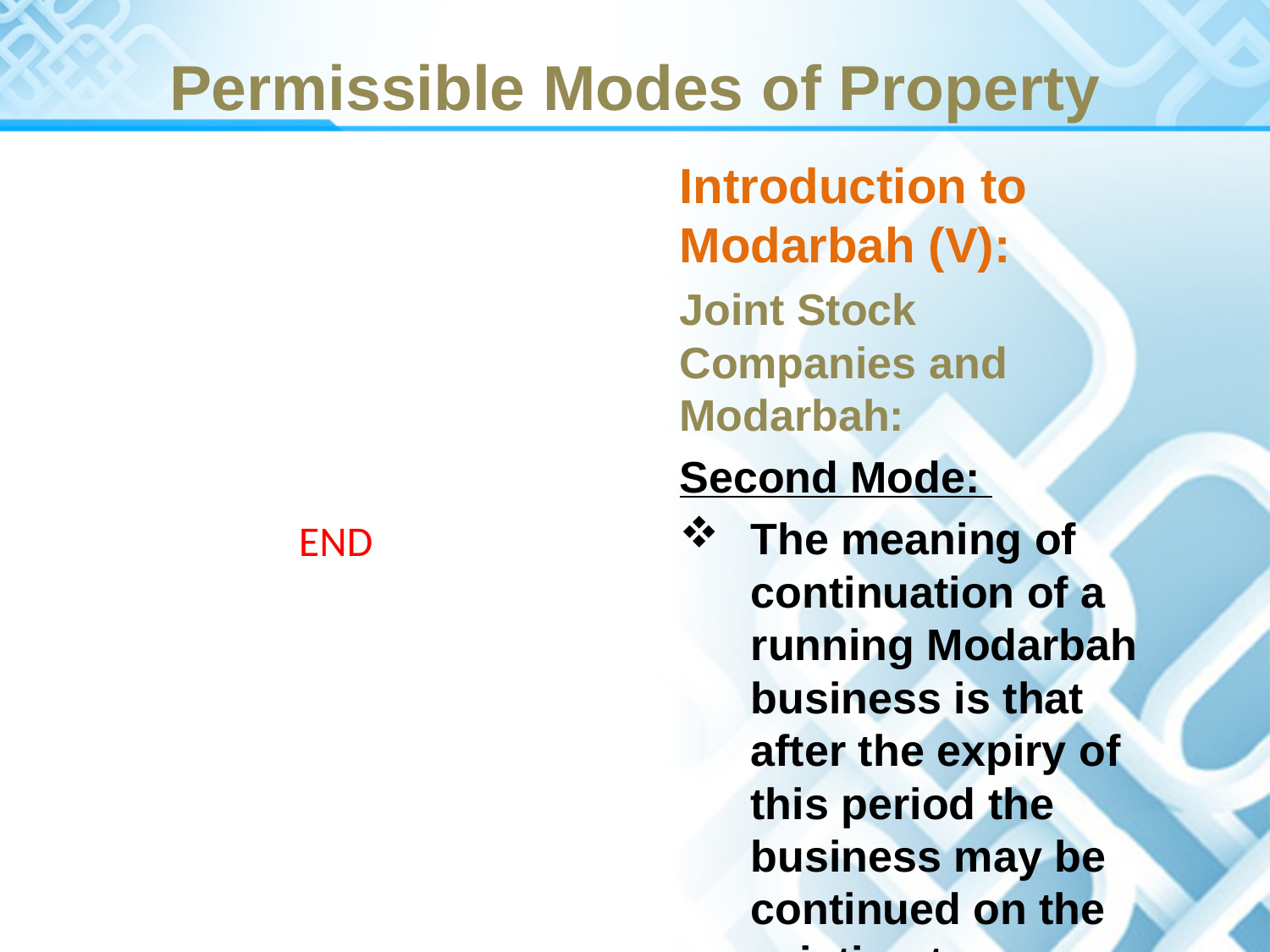

Permissible Modes of Property
Introduction to Modarbah (V):
Joint Stock Companies and Modarbah:
Second Mode:
The meaning of continuation of a running Modarbah business is that after the expiry of this period the business may be continued on the existing terms.

END